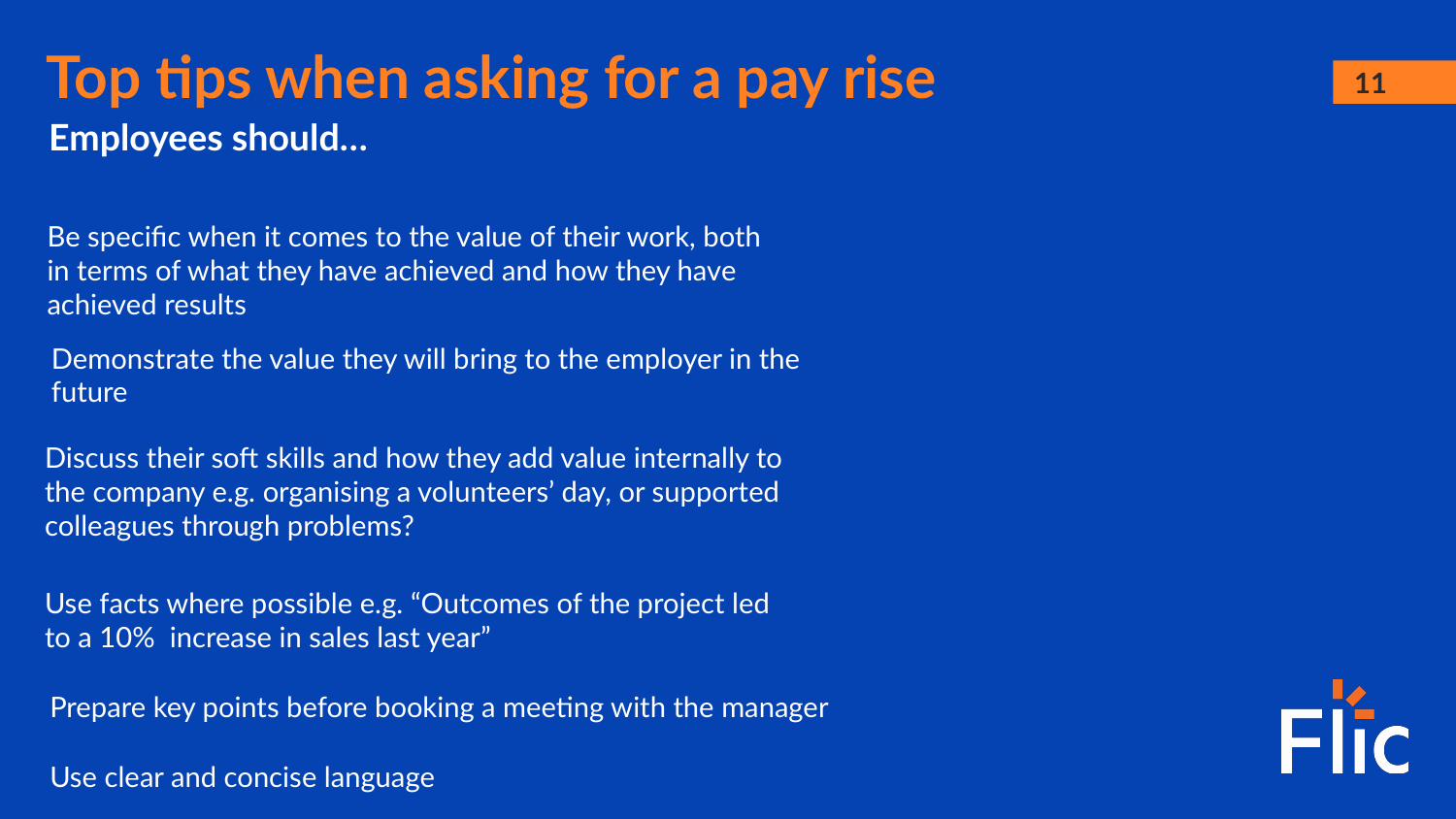

Top tips when asking for a pay rise
11
Employees should…
Be specific when it comes to the value of their work, both in terms of what they have achieved and how they have achieved results
Demonstrate the value they will bring to the employer in the future
Discuss their soft skills and how they add value internally to the company e.g. organising a volunteers’ day, or supported colleagues through problems?
Use facts where possible e.g. “Outcomes of the project led to a 10%  increase in sales last year”
Prepare key points before booking a meeting with the manager
Use clear and concise language